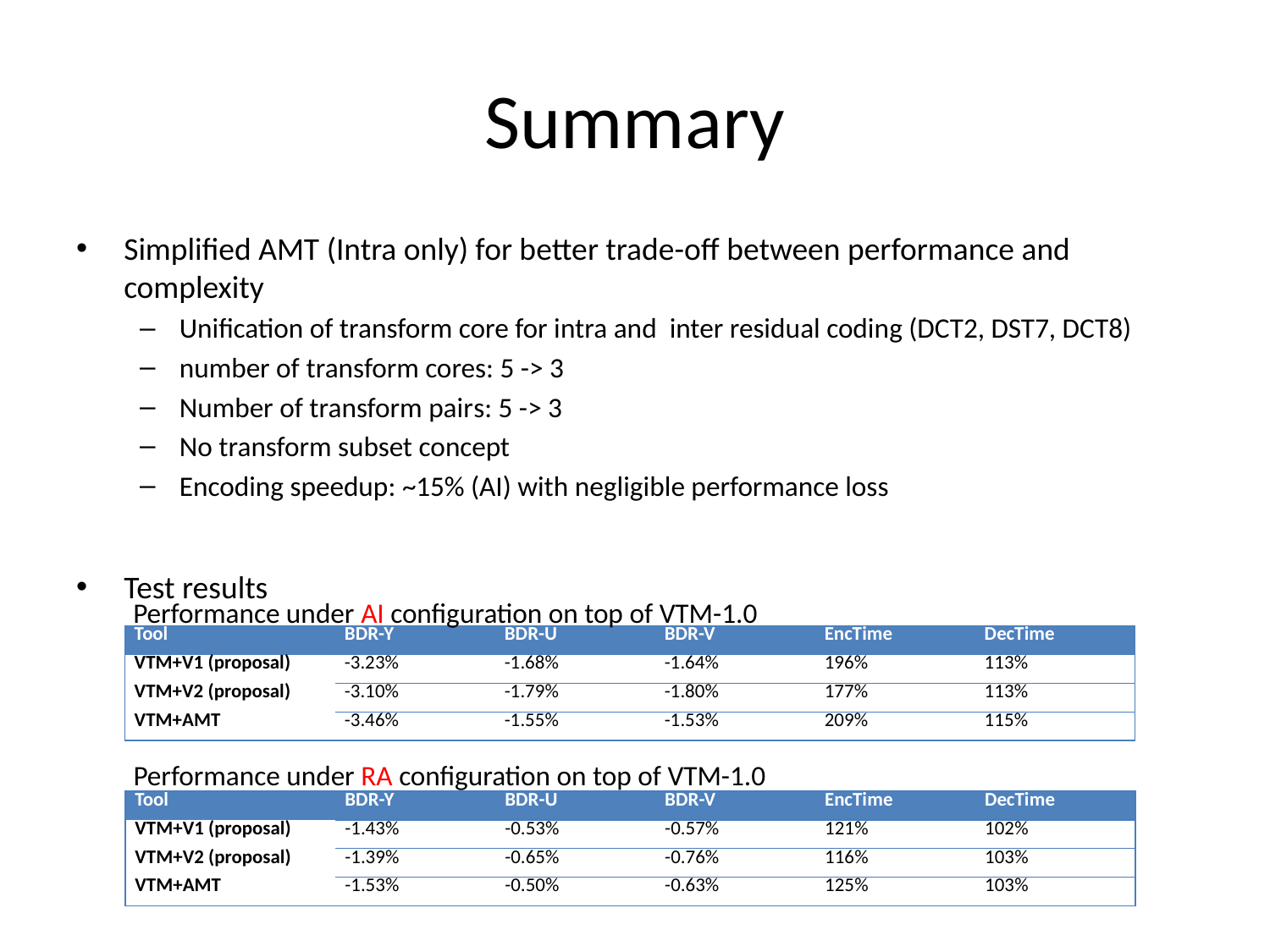

# Summary
Simplified AMT (Intra only) for better trade-off between performance and complexity
Unification of transform core for intra and  inter residual coding (DCT2, DST7, DCT8)
number of transform cores: 5 -> 3
Number of transform pairs: 5 -> 3
No transform subset concept
Encoding speedup: ~15% (AI) with negligible performance loss

Test results
Performance under AI configuration on top of VTM-1.0
| Tool | BDR-Y | BDR-U | BDR-V | EncTime | DecTime |
| --- | --- | --- | --- | --- | --- |
| VTM+V1 (proposal) | -3.23% | -1.68% | -1.64% | 196% | 113% |
| VTM+V2 (proposal) | -3.10% | -1.79% | -1.80% | 177% | 113% |
| VTM+AMT | -3.46% | -1.55% | -1.53% | 209% | 115% |
Performance under RA configuration on top of VTM-1.0
| Tool | BDR-Y | BDR-U | BDR-V | EncTime | DecTime |
| --- | --- | --- | --- | --- | --- |
| VTM+V1 (proposal) | -1.43% | -0.53% | -0.57% | 121% | 102% |
| VTM+V2 (proposal) | -1.39% | -0.65% | -0.76% | 116% | 103% |
| VTM+AMT | -1.53% | -0.50% | -0.63% | 125% | 103% |